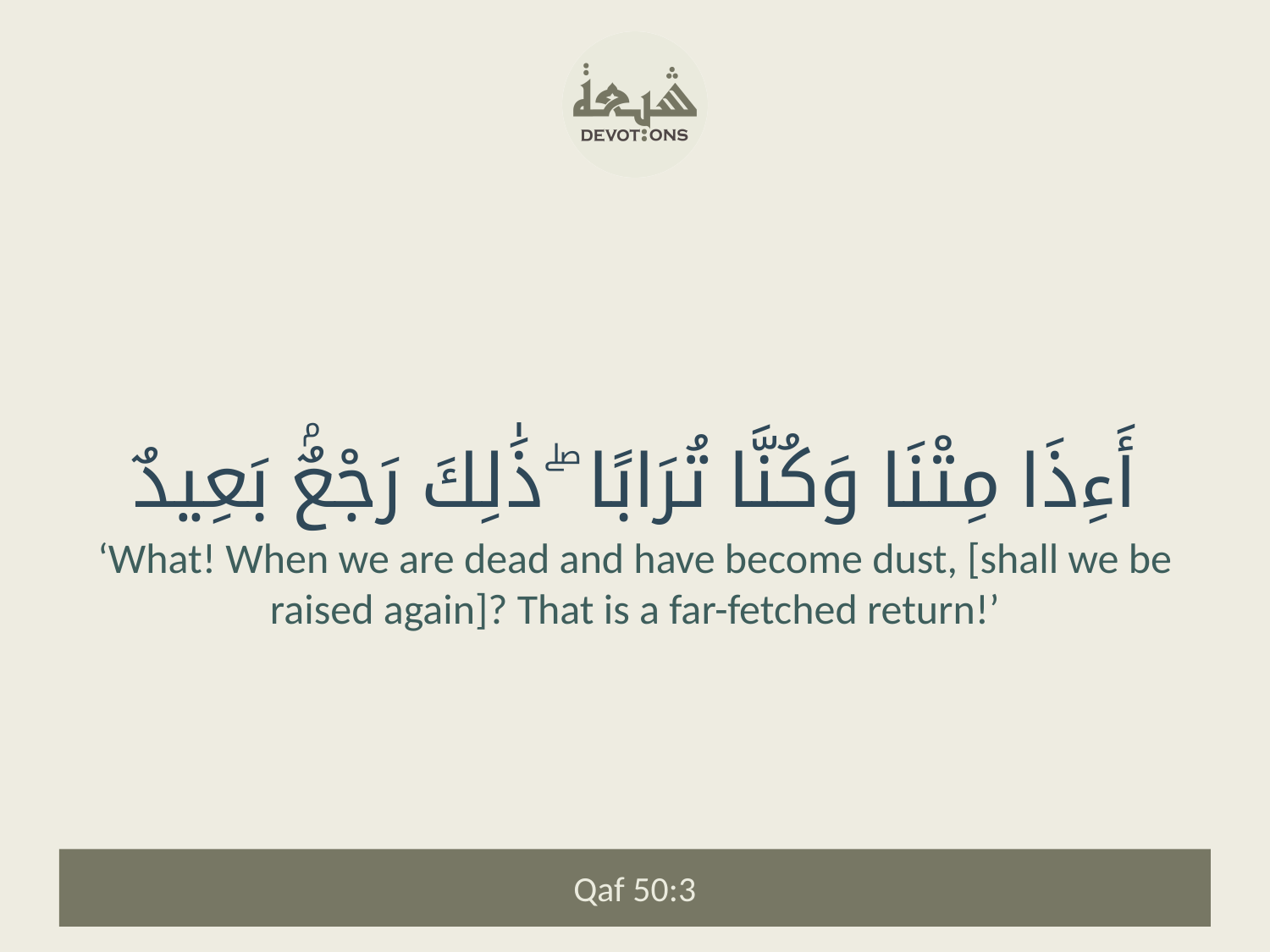

أَءِذَا مِتْنَا وَكُنَّا تُرَابًا ۖ ذَٰلِكَ رَجْعٌۢ بَعِيدٌ
‘What! When we are dead and have become dust, [shall we be raised again]? That is a far-fetched return!’
Qaf 50:3